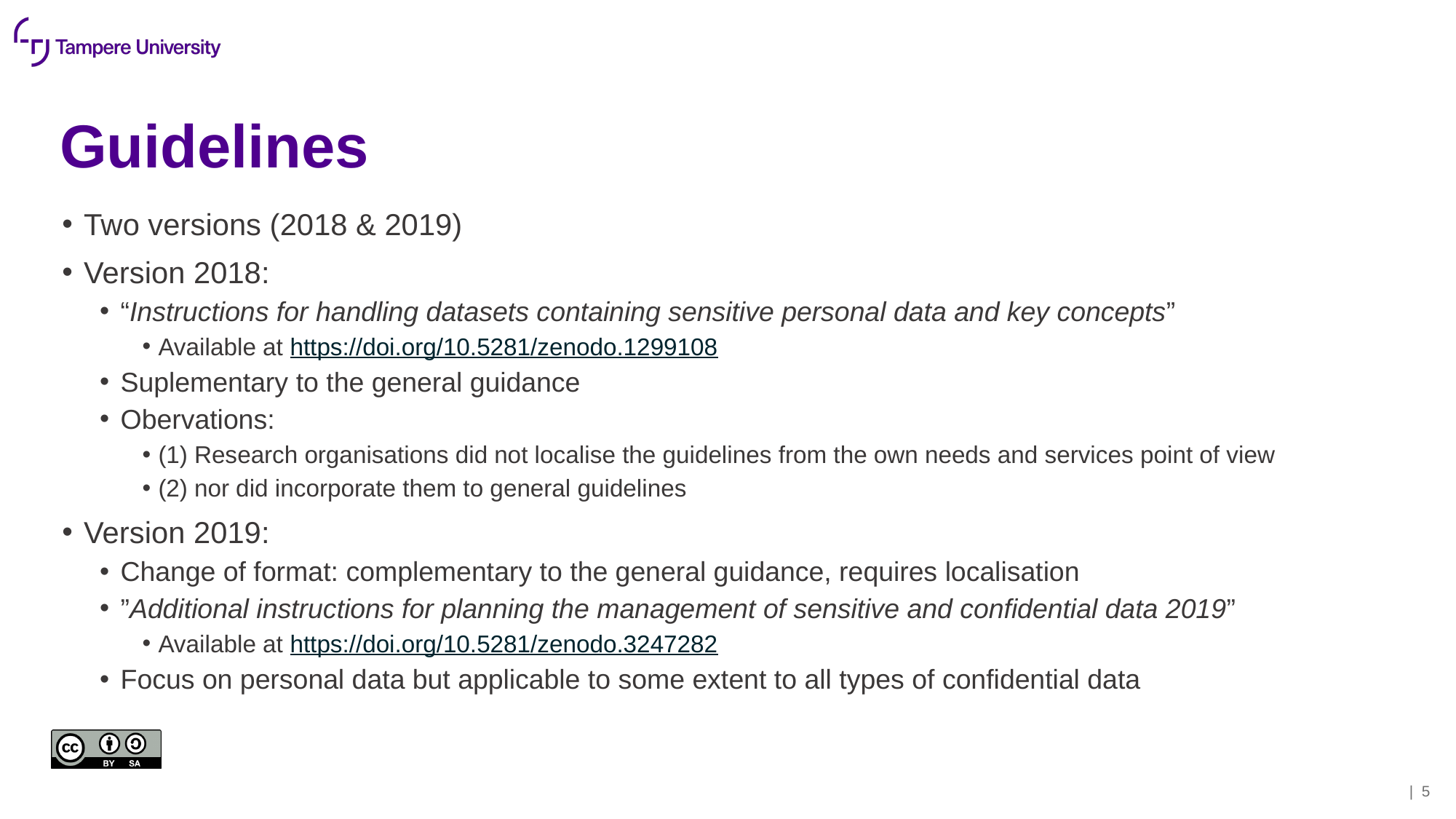

# Guidelines
Two versions (2018 & 2019)
Version 2018:
“Instructions for handling datasets containing sensitive personal data and key concepts”
Available at https://doi.org/10.5281/zenodo.1299108
Suplementary to the general guidance
Obervations:
(1) Research organisations did not localise the guidelines from the own needs and services point of view
(2) nor did incorporate them to general guidelines
Version 2019:
Change of format: complementary to the general guidance, requires localisation
”Additional instructions for planning the management of sensitive and confidential data 2019”
Available at https://doi.org/10.5281/zenodo.3247282
Focus on personal data but applicable to some extent to all types of confidential data

|  5